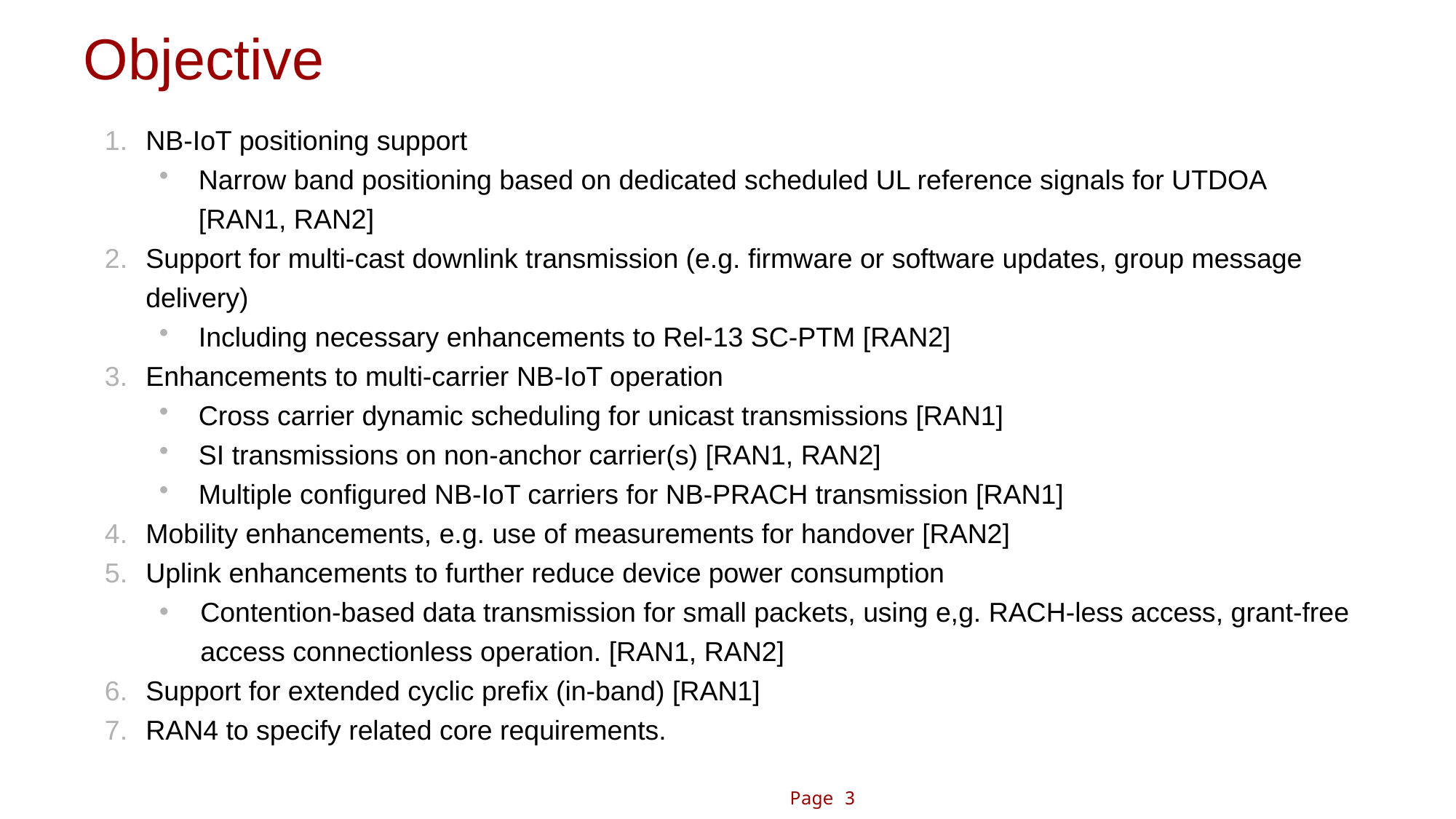

# Objective
NB-IoT positioning support
Narrow band positioning based on dedicated scheduled UL reference signals for UTDOA [RAN1, RAN2]
Support for multi-cast downlink transmission (e.g. firmware or software updates, group message delivery)
Including necessary enhancements to Rel-13 SC-PTM [RAN2]
Enhancements to multi-carrier NB-IoT operation
Cross carrier dynamic scheduling for unicast transmissions [RAN1]
SI transmissions on non-anchor carrier(s) [RAN1, RAN2]
Multiple configured NB-IoT carriers for NB-PRACH transmission [RAN1]
Mobility enhancements, e.g. use of measurements for handover [RAN2]
Uplink enhancements to further reduce device power consumption
Contention-based data transmission for small packets, using e,g. RACH-less access, grant-free access connectionless operation. [RAN1, RAN2]
Support for extended cyclic prefix (in-band) [RAN1]
RAN4 to specify related core requirements.